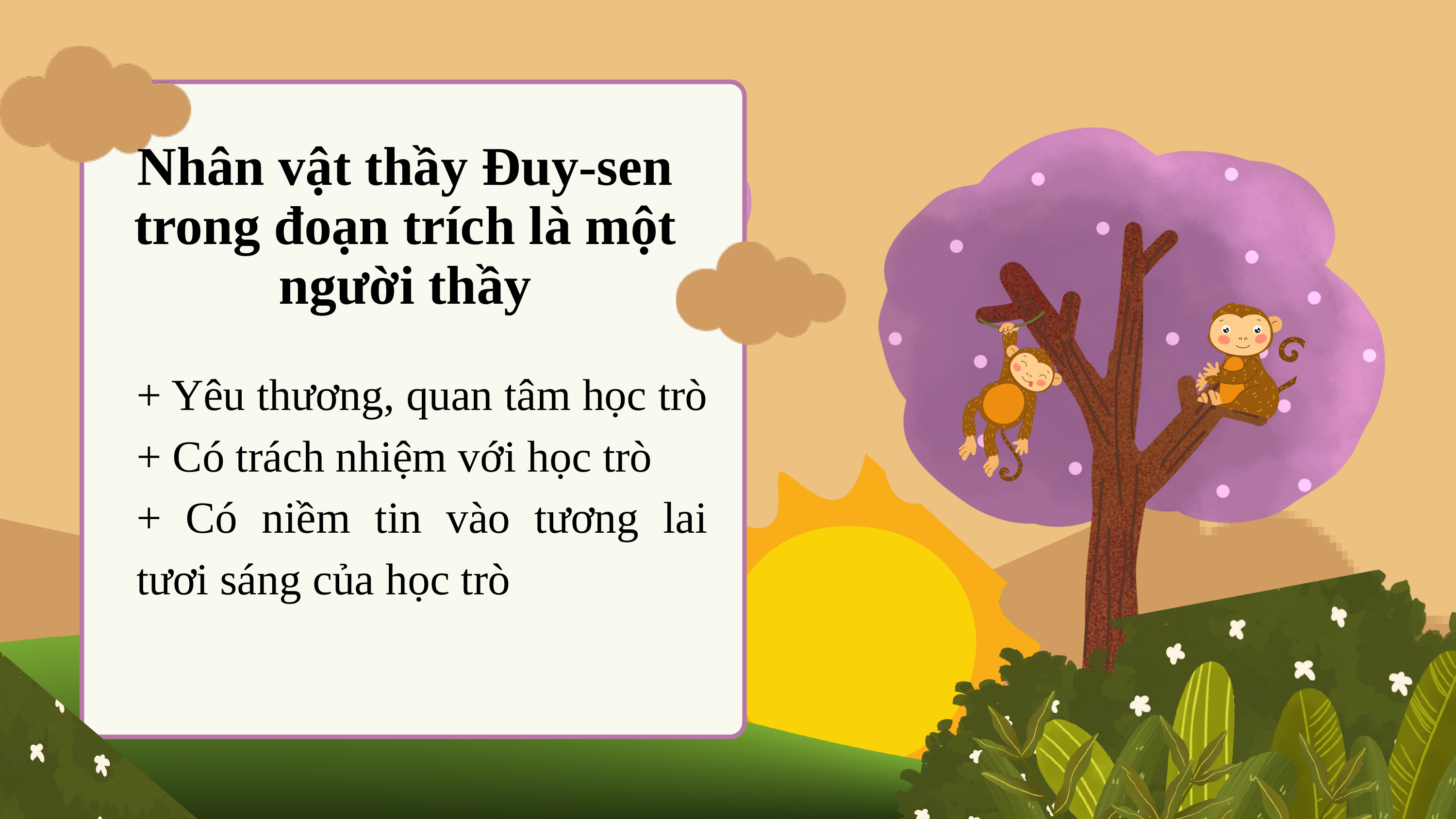

Nhân vật thầy Đuy-sen trong đoạn trích là một người thầy

+ Yêu thương, quan tâm học trò
+ Có trách nhiệm với học trò
+ Có niềm tin vào tương lai tươi sáng của học trò